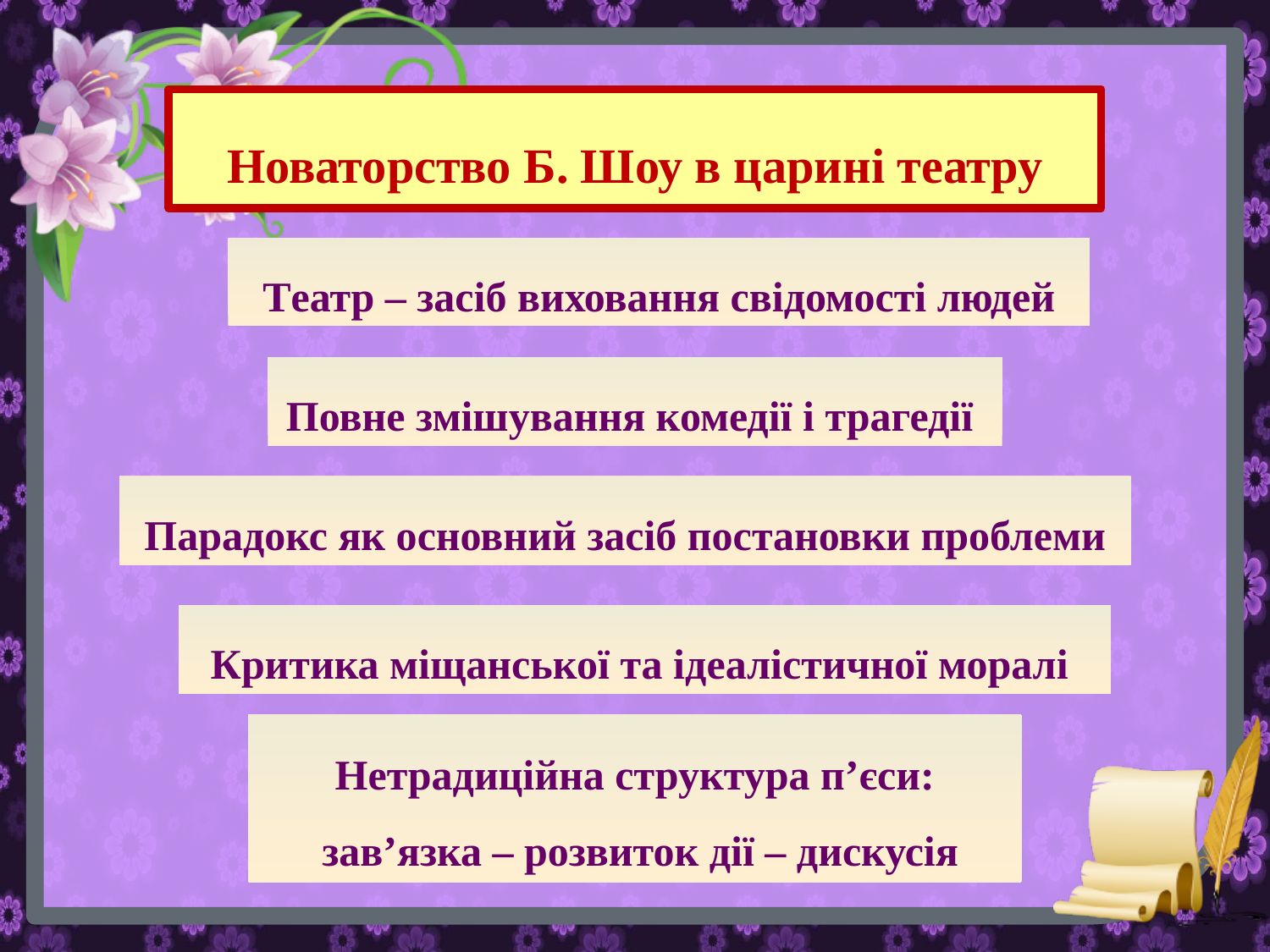

# Новаторство Б. Шоу в царині театру
Театр – засіб виховання свідомості людей
Повне змішування комедії і трагедії
Парадокс як основний засіб постановки проблеми
Критика міщанської та ідеалістичної моралі
Нетрадиційна структура п’єси:
 зав’язка – розвиток дії – дискусія